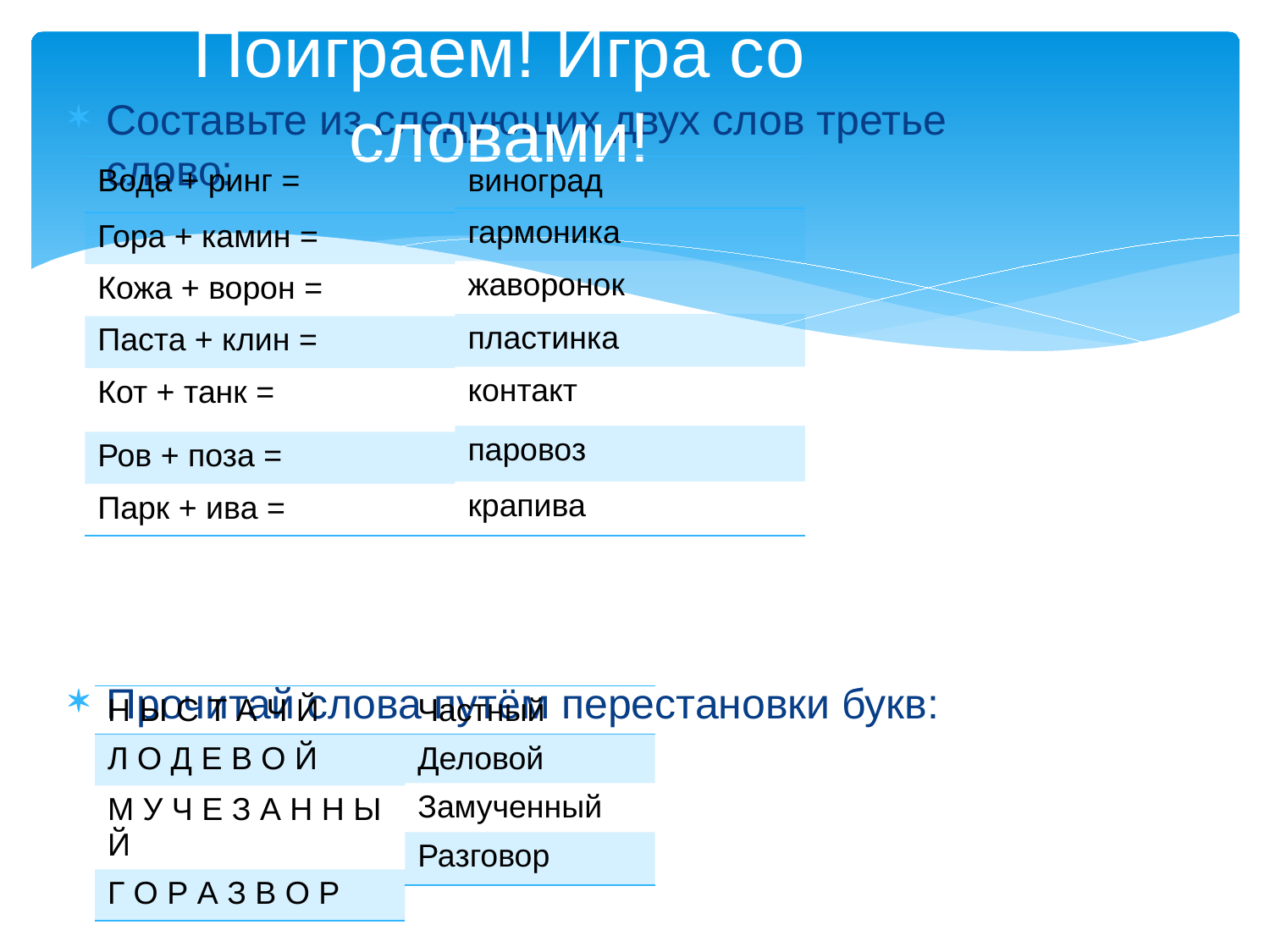

# Поиграем! Игра со словами!
Составьте из следующих двух слов третье слово:

Прочитай слова путём перестановки букв:

| Вода + ринг = |
| --- |
| Гора + камин = |
| Кожа + ворон = |
| Паста + клин = |
| Кот + танк = |
| Ров + поза = |
| Парк + ива = |
| виноград |
| --- |
| гармоника |
| жаворонок |
| пластинка |
| контакт |
| паровоз |
| крапива |
| Н Ы С Т А Ч Й |
| --- |
| Л О Д Е В О Й |
| М У Ч Е З А Н Н Ы Й |
| Г О Р А З В О Р |
| Частный |
| --- |
| Деловой |
| Замученный |
| Разговор |